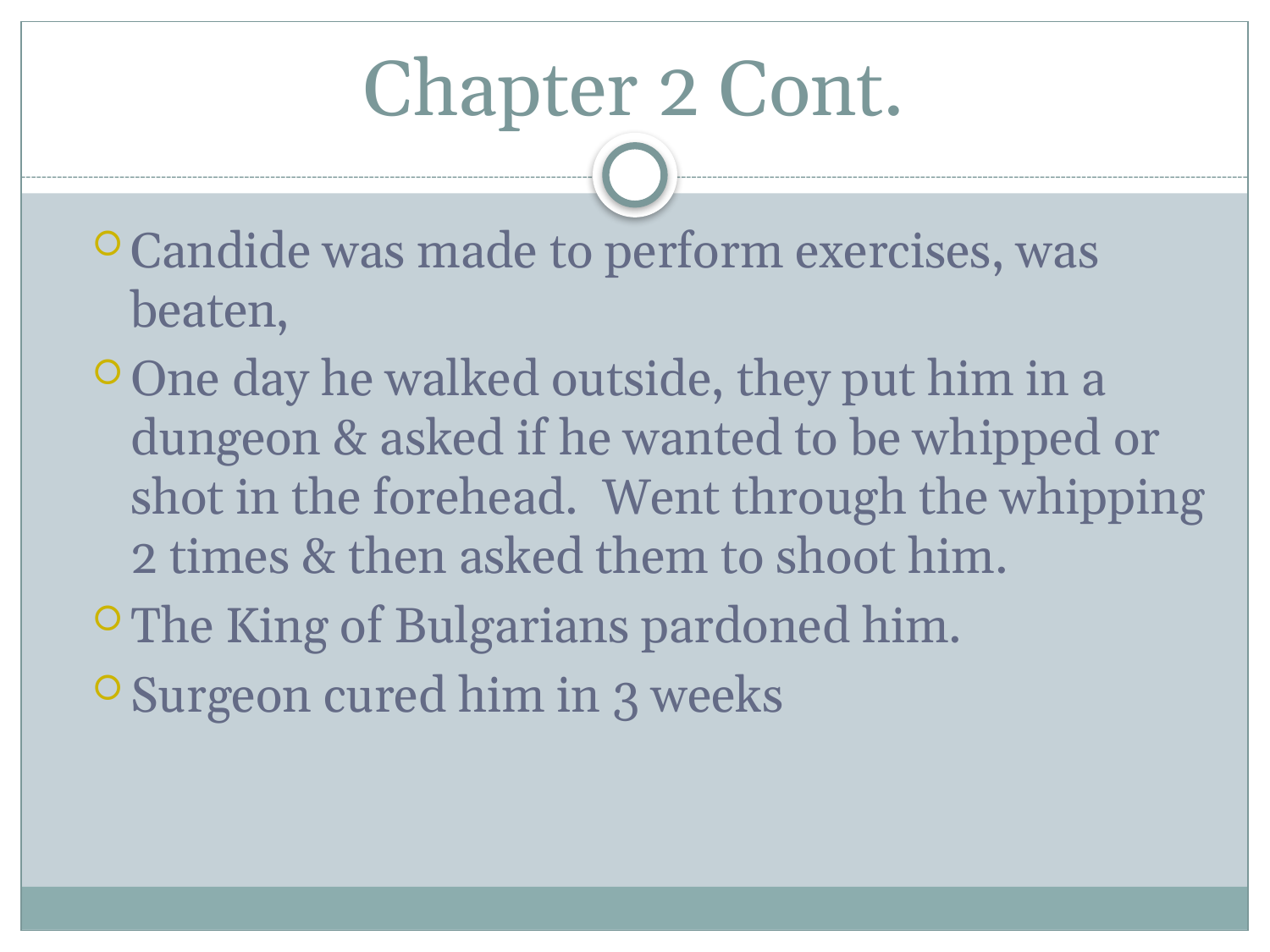

# Chapter 2 Cont.
Candide was made to perform exercises, was beaten,
One day he walked outside, they put him in a dungeon & asked if he wanted to be whipped or shot in the forehead.  Went through the whipping 2 times & then asked them to shoot him.
The King of Bulgarians pardoned him.
Surgeon cured him in 3 weeks